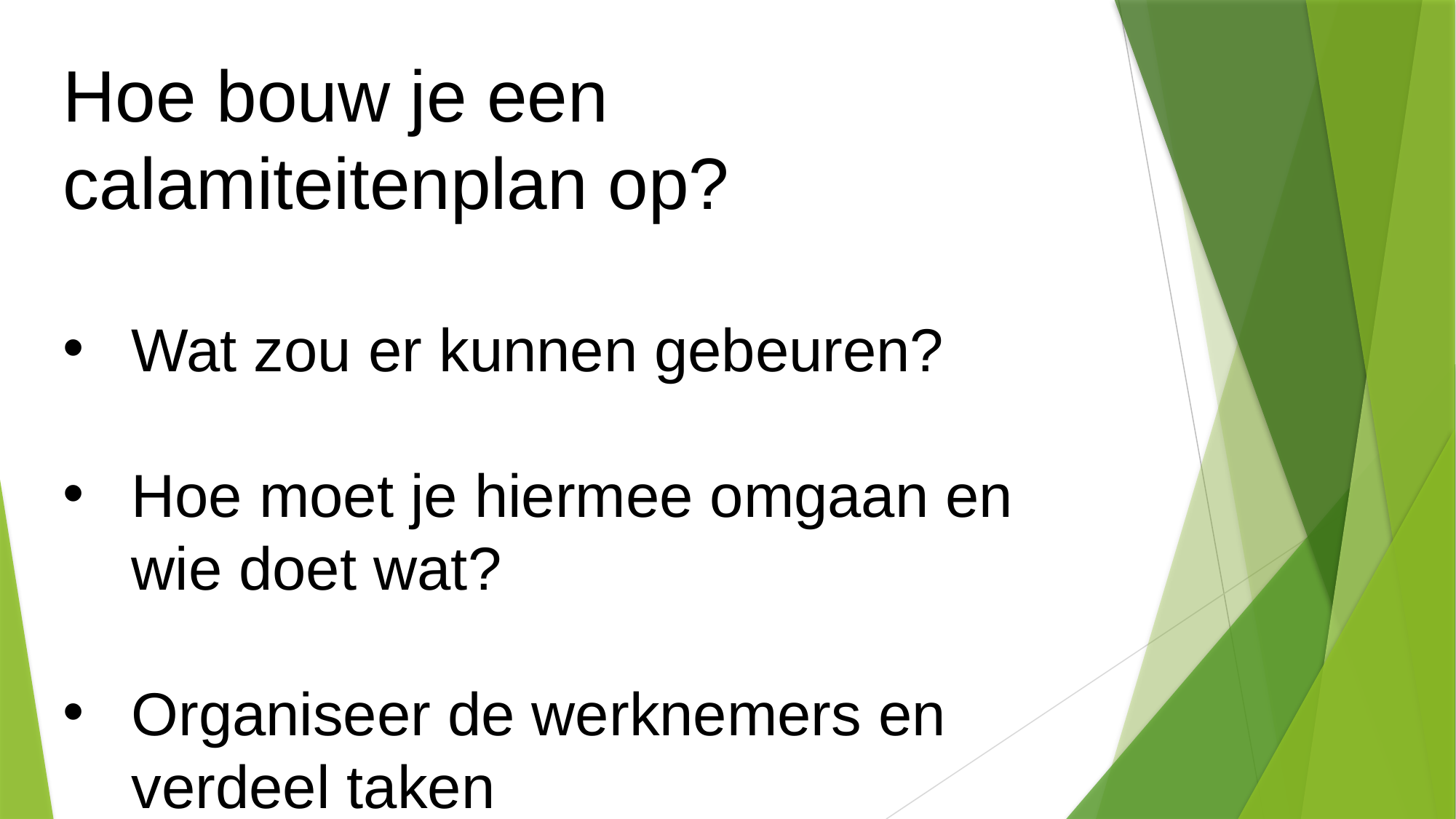

Hoe bouw je een calamiteitenplan op?

Wat zou er kunnen gebeuren?

Hoe moet je hiermee omgaan en wie doet wat?

Organiseer de werknemers en verdeel taken